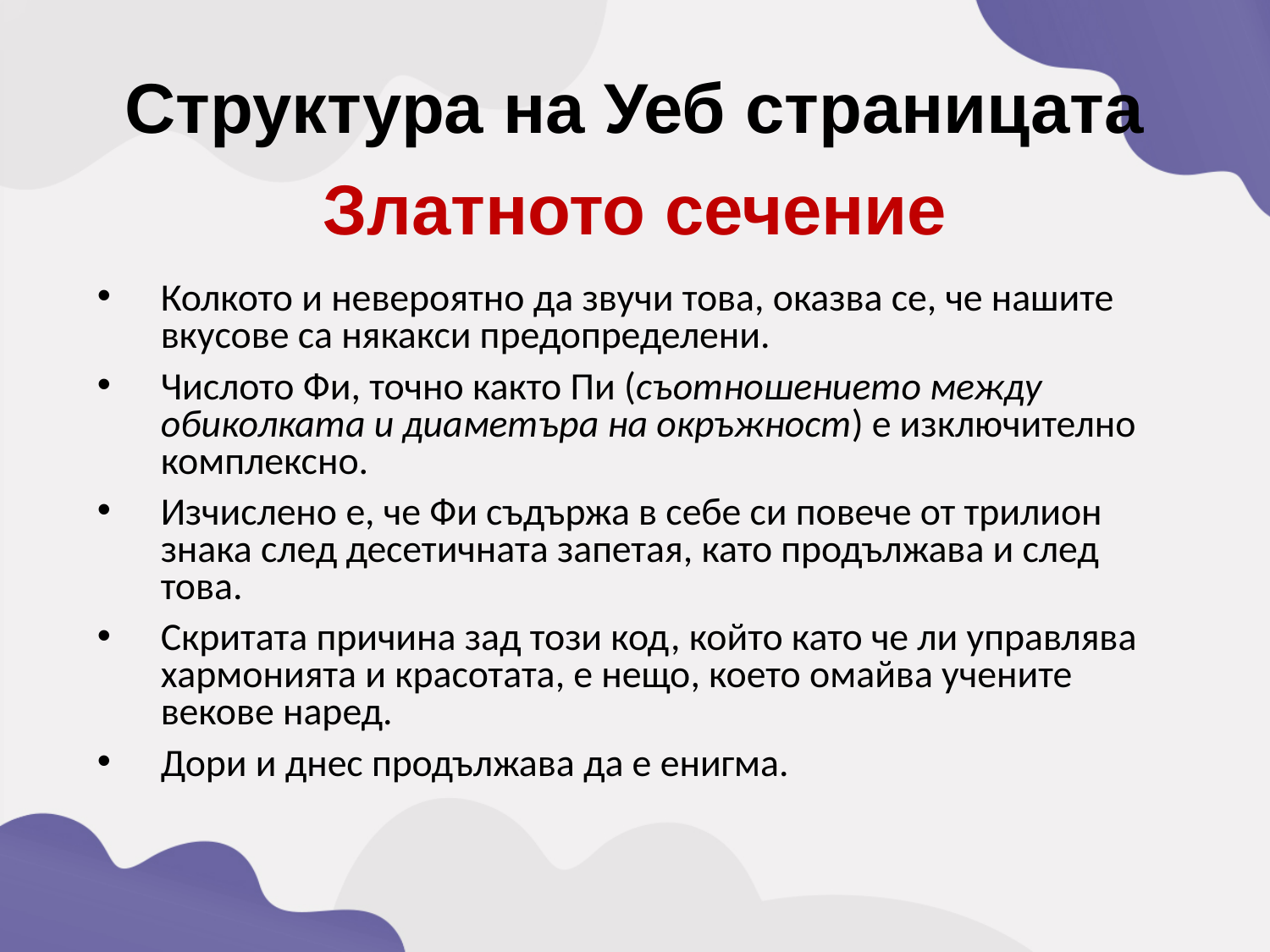

Структура на Уеб страницата

Златното сечение

Колкото и невероятно да звучи това, оказва се, че нашите вкусове са някакси предопределени.
Числото Фи, точно както Пи (съотношението между обиколката и диаметъра на окръжност) е изключително комплексно.
Изчислено е, че Фи съдържа в себе си повече от трилион знака след десетичната запетая, като продължава и след това.
Скритата причина зад този код, който като че ли управлява хармонията и красотата, е нещо, което омайва учените векове наред.
Дори и днес продължава да е енигма.